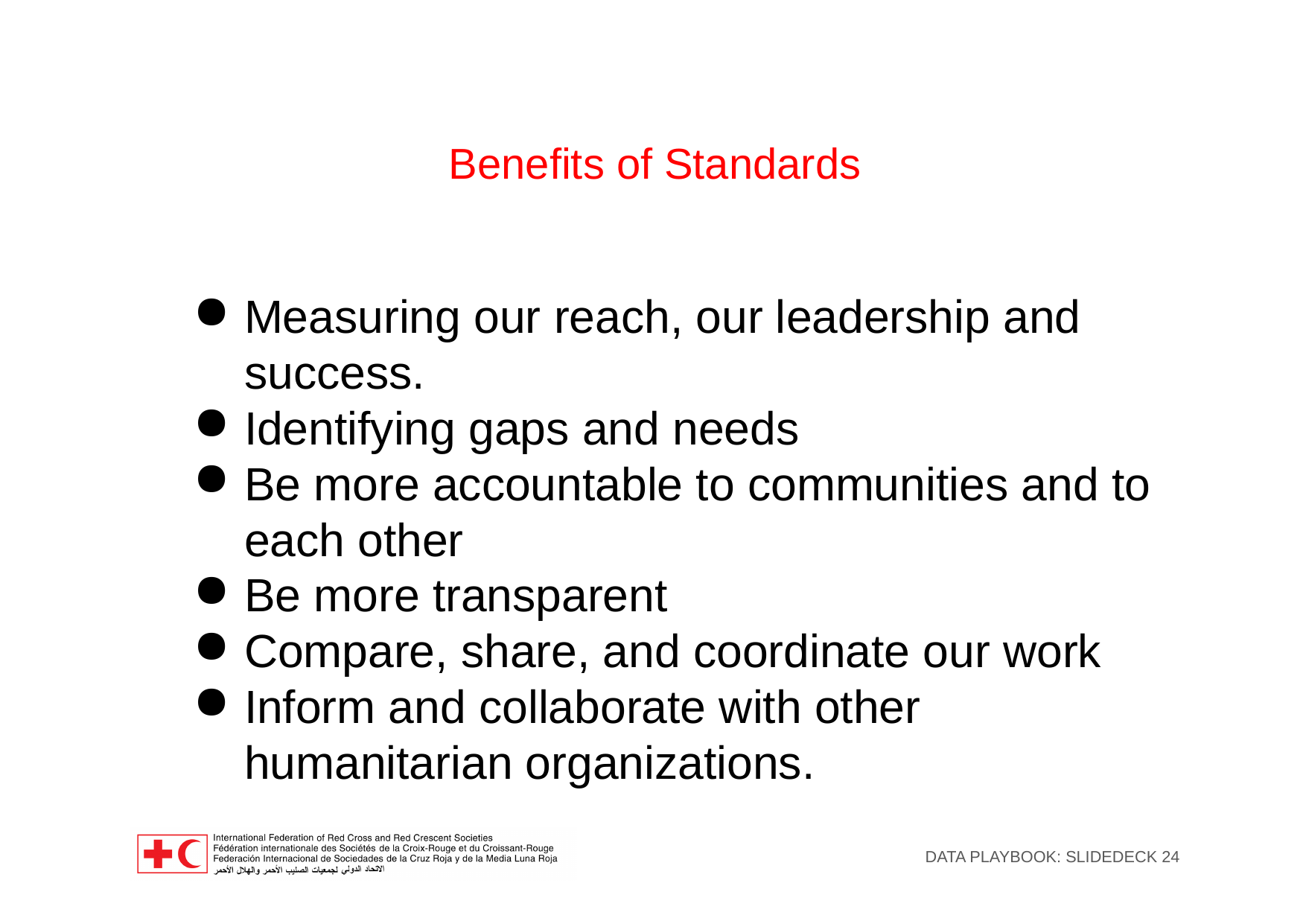

# Benefits of Standards

Measuring our reach, our leadership and  success.
Identifying gaps and needs
Be more accountable to communities and to each other
Be more transparent
Compare, share, and coordinate our work
Inform and collaborate with other humanitarian organizations.